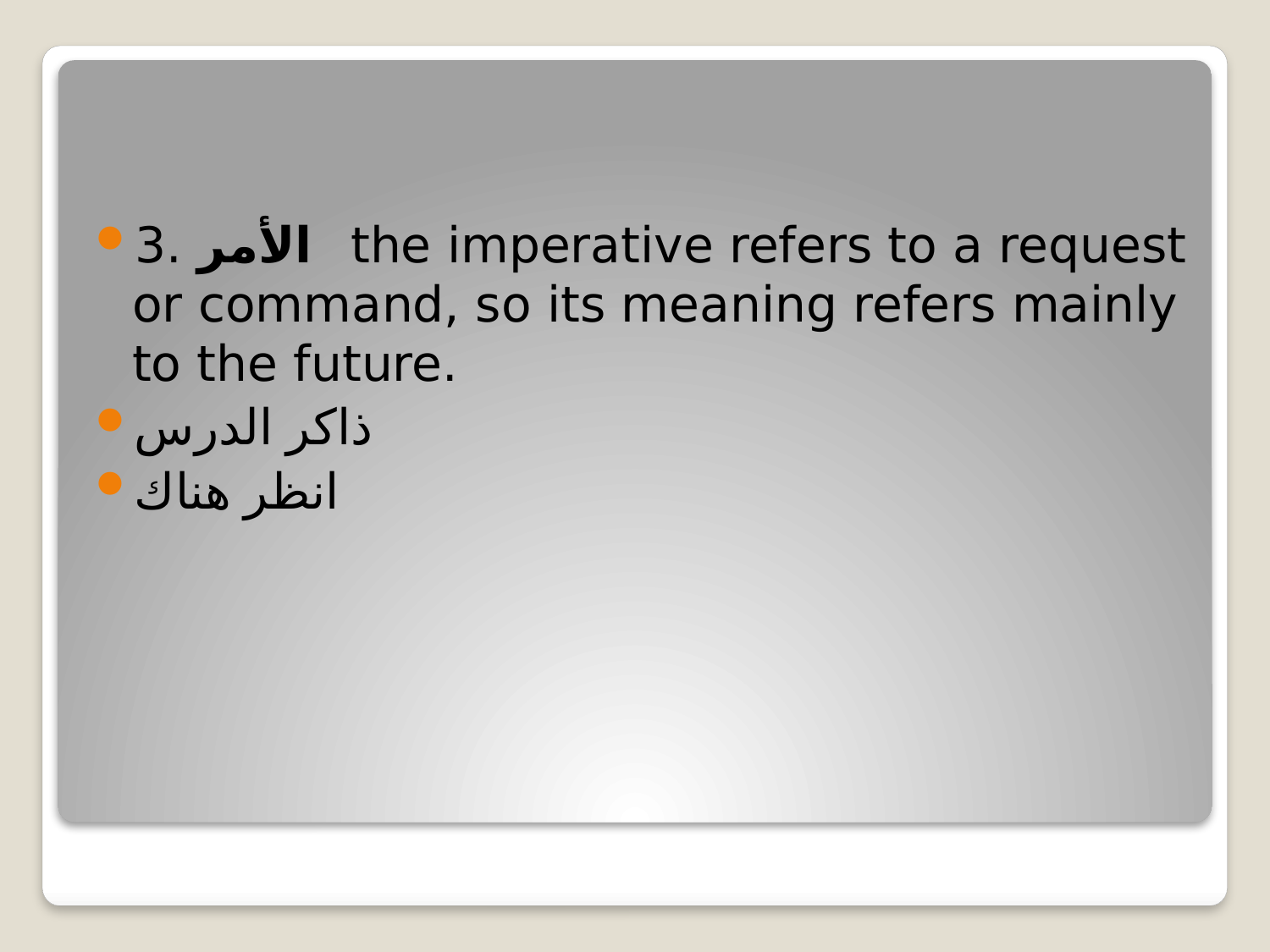

3. الأمر   the imperative refers to a request or command, so its meaning refers mainly to the future.
ذاكر الدرس
انظر هناك